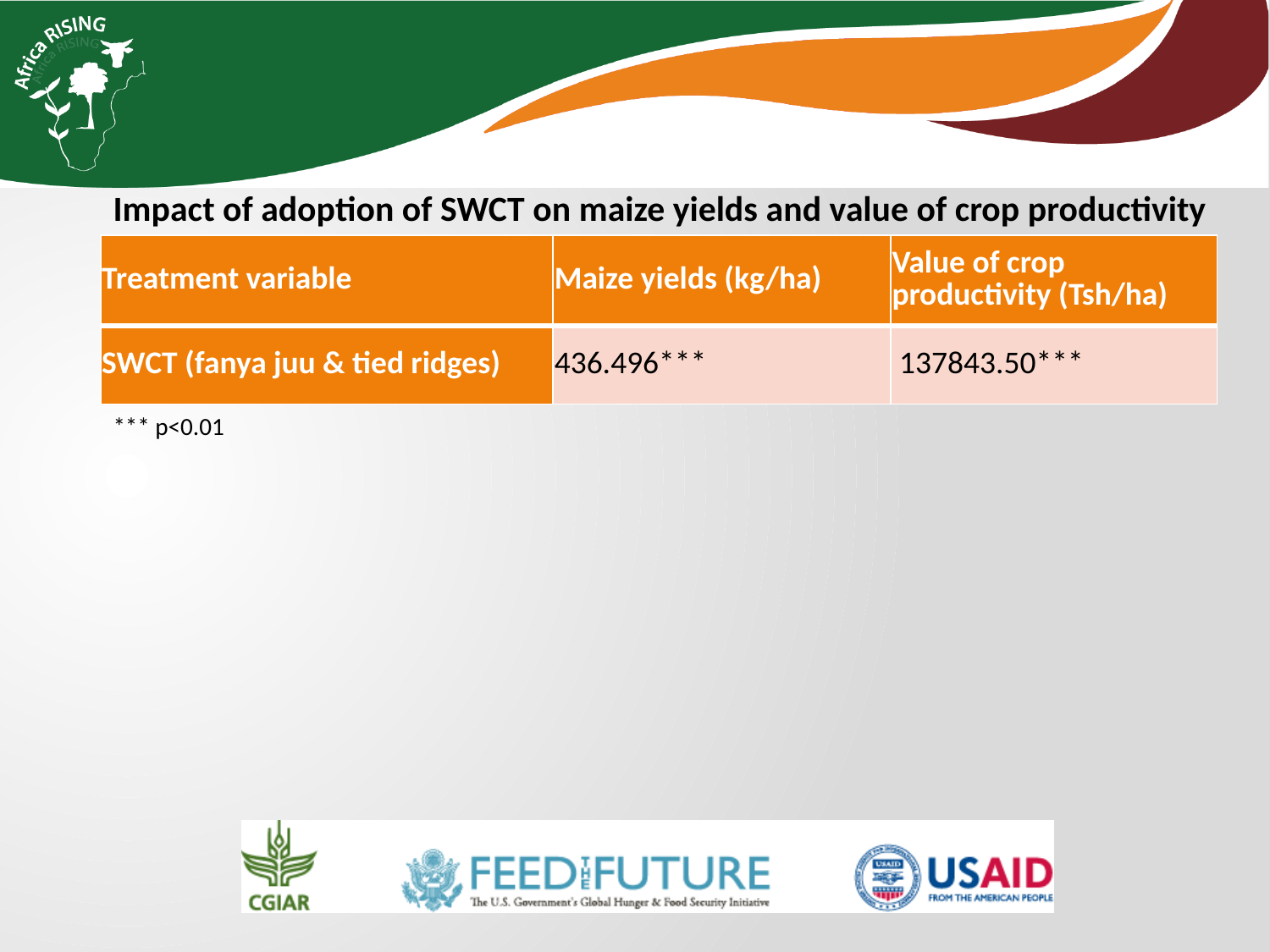

Impact of adoption of SWCT on maize yields and value of crop productivity
| Treatment variable | Maize yields (kg/ha) | Value of crop productivity (Tsh/ha) |
| --- | --- | --- |
| SWCT (fanya juu & tied ridges) | 436.496\*\*\* | 137843.50\*\*\* |
*** p<0.01